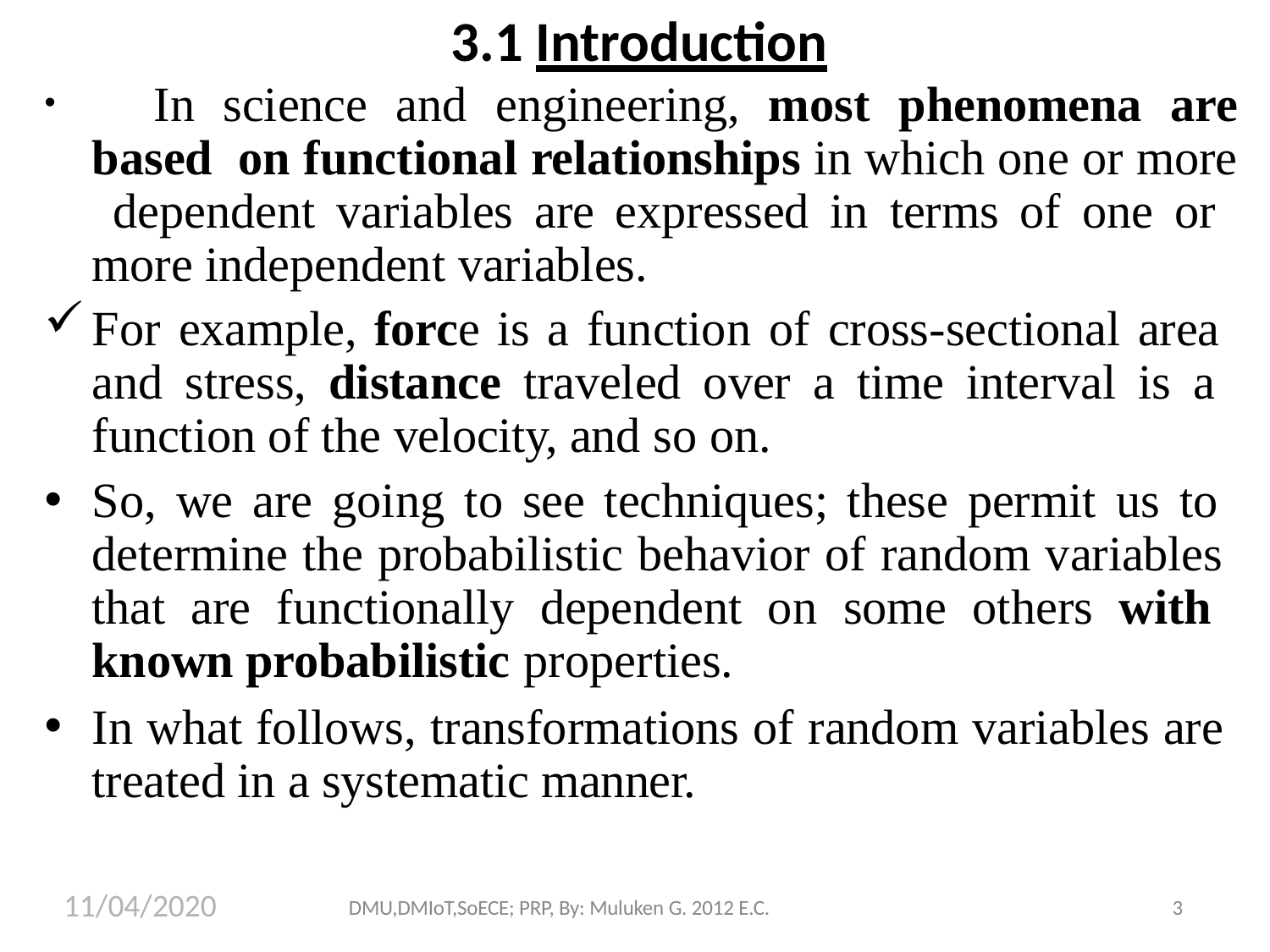

# 3.1 Introduction
	In science and engineering, most phenomena are based  on functional relationships in which one or more  dependent variables are expressed in terms of one or  more independent variables.
For example, force is a function of cross-sectional area  and stress, distance traveled over a time interval is a  function of the velocity, and so on.
So, we are going to see techniques; these permit us to  determine the probabilistic behavior of random variables  that are functionally dependent on some others with  known probabilistic properties.
In what follows, transformations of random variables are  treated in a systematic manner.
11/04/2020
DMU,DMIoT,SoECE; PRP, By: Muluken G. 2012 E.C.
3